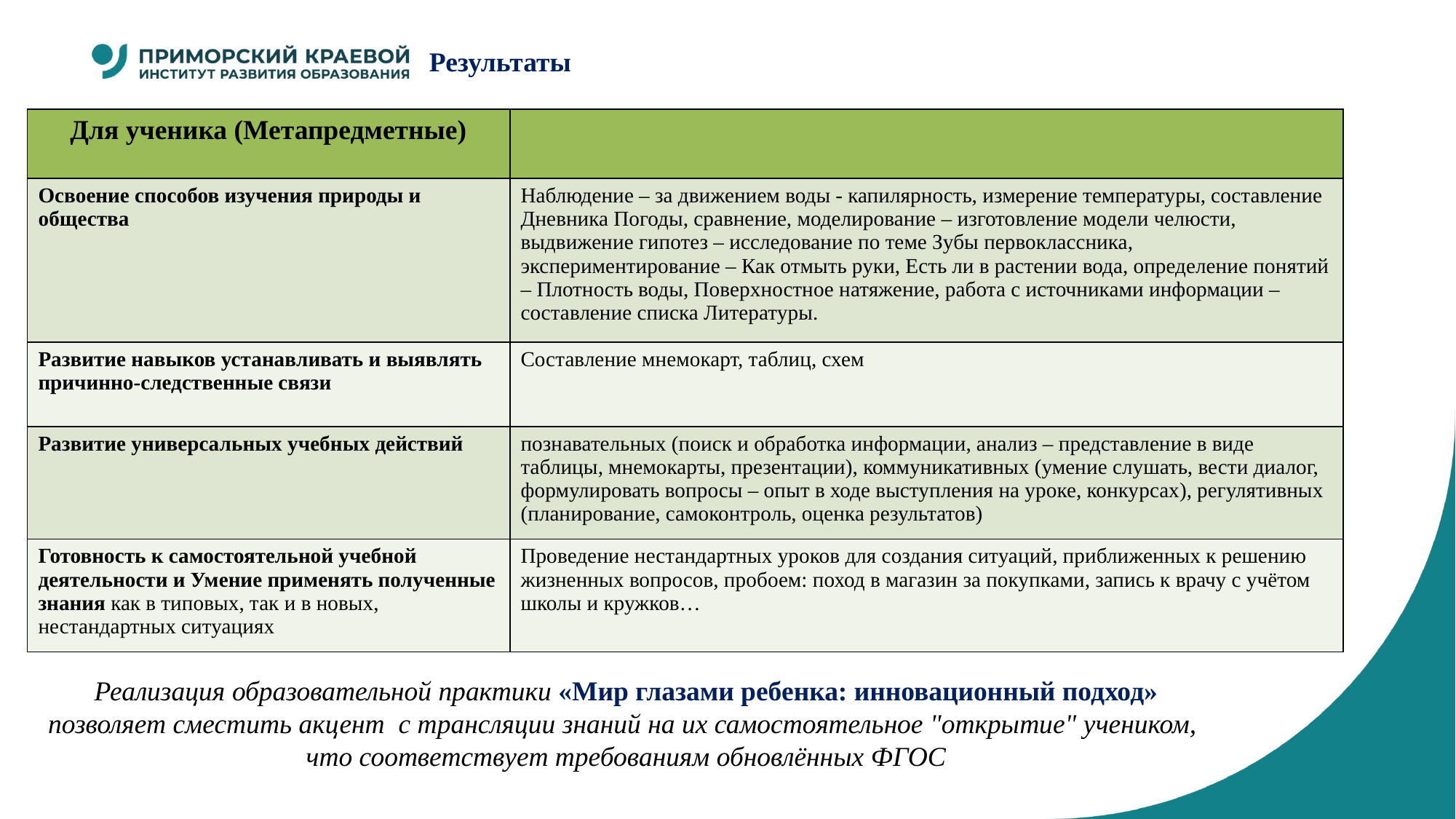

Результаты
| Для ученика (Метапредметные) |  |
| --- | --- |
| Освоение способов изучения природы и общества | Наблюдение – за движением воды - капилярность, измерение температуры, составление Дневника Погоды, сравнение, моделирование – изготовление модели челюсти, выдвижение гипотез – исследование по теме Зубы первоклассника, экспериментирование – Как отмыть руки, Есть ли в растении вода, определение понятий – Плотность воды, Поверхностное натяжение, работа с источниками информации – составление списка Литературы. |
| Развитие навыков устанавливать и выявлять причинно-следственные связи | Составление мнемокарт, таблиц, схем |
| Развитие универсальных учебных действий | познавательных (поиск и обработка информации, анализ – представление в виде таблицы, мнемокарты, презентации), коммуникативных (умение слушать, вести диалог, формулировать вопросы – опыт в ходе выступления на уроке, конкурсах), регулятивных (планирование, самоконтроль, оценка результатов) |
| Готовность к самостоятельной учебной деятельности и Умение применять полученные знания как в типовых, так и в новых, нестандартных ситуациях | Проведение нестандартных уроков для создания ситуаций, приближенных к решению жизненных вопросов, пробоем: поход в магазин за покупками, запись к врачу с учётом школы и кружков… |
Реализация образовательной практики «Мир глазами ребенка: инновационный подход» позволяет сместить акцент  с трансляции знаний на их самостоятельное "открытие" учеником,  что соответствует требованиям обновлённых ФГОС